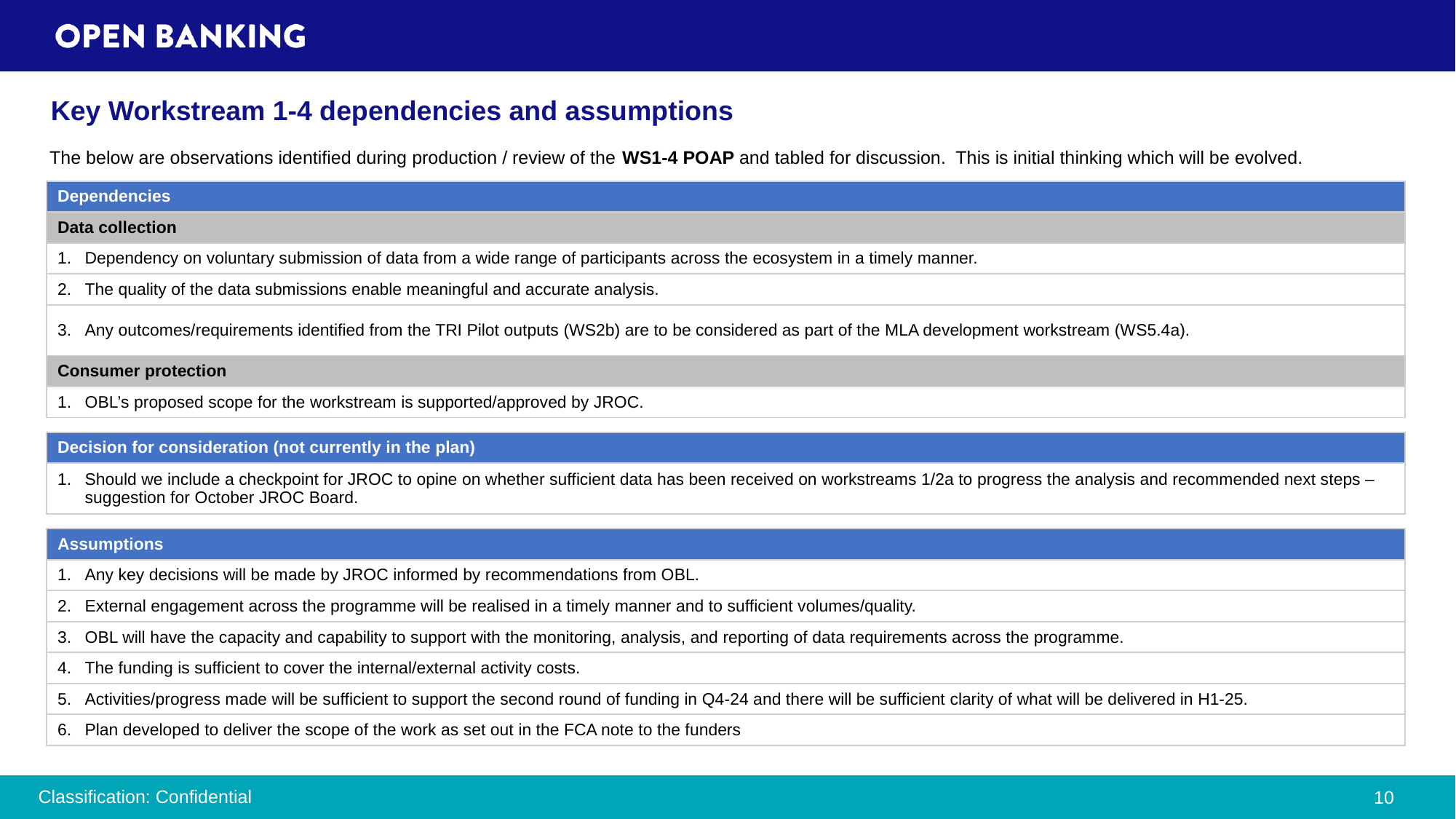

Key Workstream 1-4 dependencies and assumptions
The below are observations identified during production / review of the WS1-4 POAP and tabled for discussion.  This is initial thinking which will be evolved.
| Dependencies |
| --- |
| Data collection |
| Dependency on voluntary submission of data from a wide range of participants across the ecosystem in a timely manner. |
| The quality of the data submissions enable meaningful and accurate analysis. |
| Any outcomes/requirements identified from the TRI Pilot outputs (WS2b) are to be considered as part of the MLA development workstream (WS5.4a). |
| Consumer protection |
| OBL’s proposed scope for the workstream is supported/approved by JROC. |
|  |
| Decision for consideration (not currently in the plan) |
| Should we include a checkpoint for JROC to opine on whether sufficient data has been received on workstreams 1/2a to progress the analysis and recommended next steps – suggestion for October JROC Board. |
|  |
| Assumptions |
| Any key decisions will be made by JROC informed by recommendations from OBL. |
| External engagement across the programme will be realised in a timely manner and to sufficient volumes/quality. |
| OBL will have the capacity and capability to support with the monitoring, analysis, and reporting of data requirements across the programme. |
| The funding is sufficient to cover the internal/external activity costs. |
| Activities/progress made will be sufficient to support the second round of funding in Q4-24 and there will be sufficient clarity of what will be delivered in H1-25. |
| Plan developed to deliver the scope of the work as set out in the FCA note to the funders |
Classification: Confidential
10